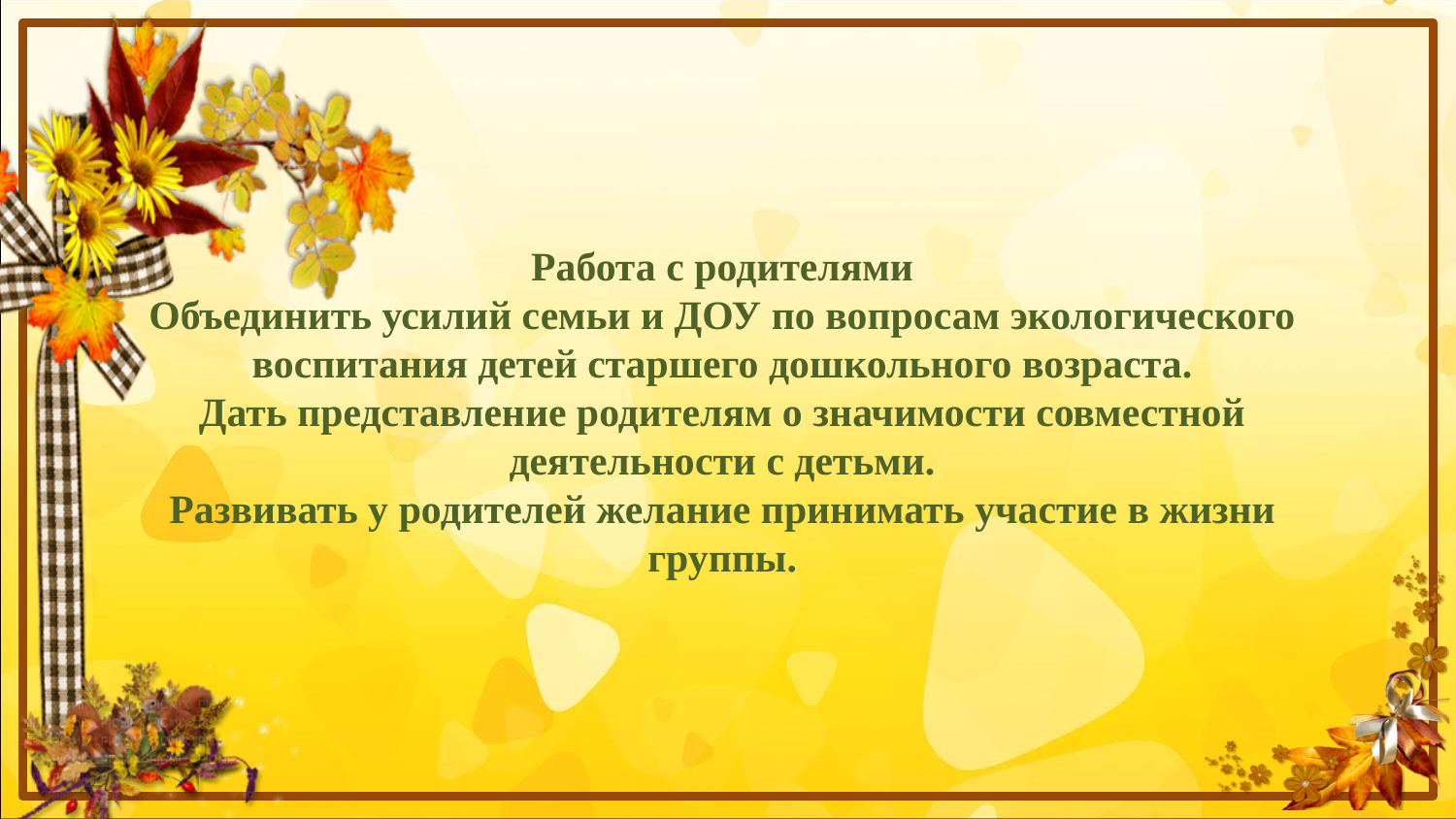

# Работа с родителями Объединить усилий семьи и ДОУ по вопросам экологического воспитания детей старшего дошкольного возраста. Дать представление родителям о значимости совместной деятельности с детьми. Развивать у родителей желание принимать участие в жизни группы.